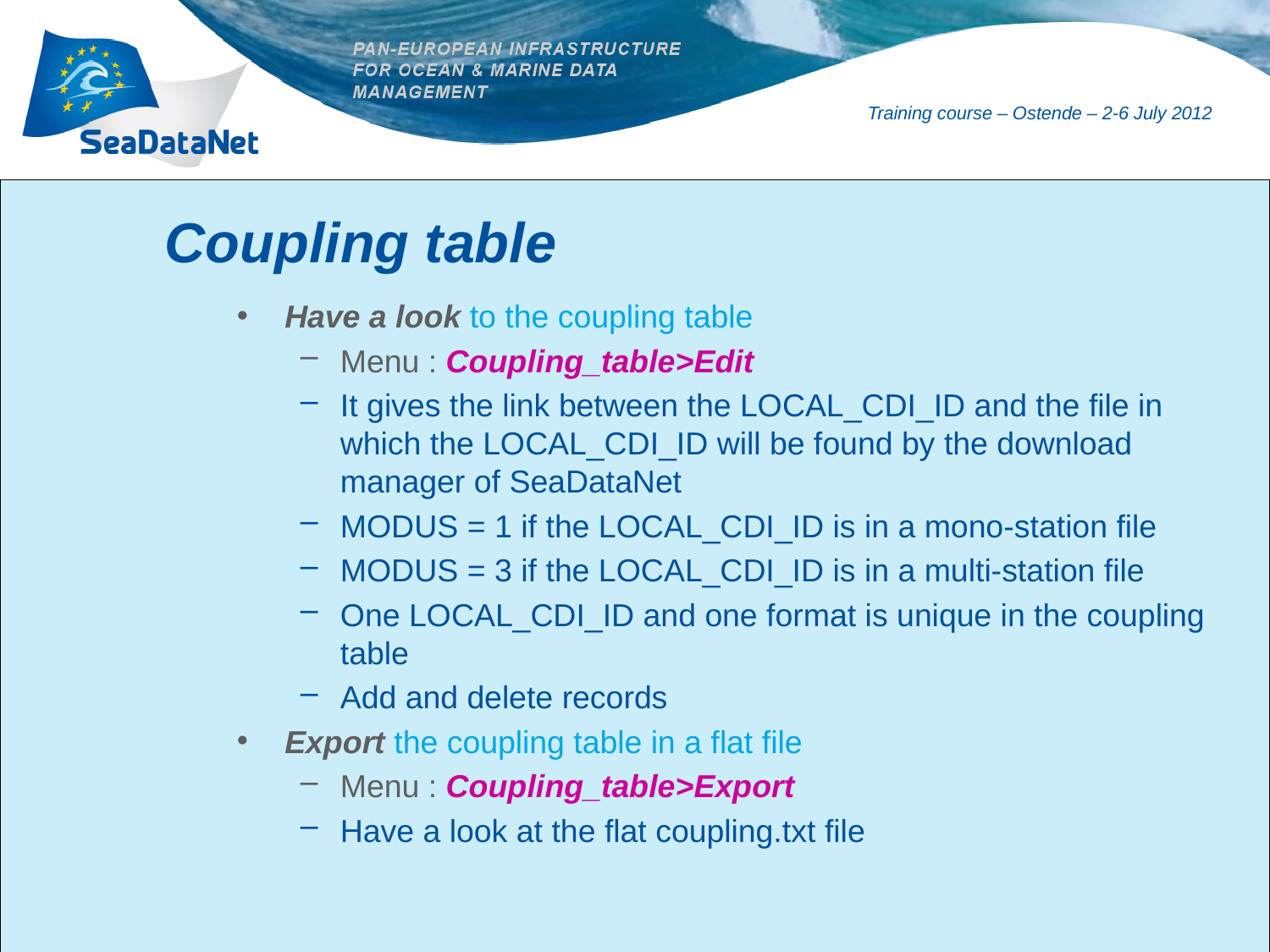

# Coupling table
Have a look to the coupling table
Menu : Coupling_table>Edit
It gives the link between the LOCAL_CDI_ID and the file in which the LOCAL_CDI_ID will be found by the download manager of SeaDataNet
MODUS = 1 if the LOCAL_CDI_ID is in a mono-station file
MODUS = 3 if the LOCAL_CDI_ID is in a multi-station file
One LOCAL_CDI_ID and one format is unique in the coupling table
Add and delete records
Export the coupling table in a flat file
Menu : Coupling_table>Export
Have a look at the flat coupling.txt file